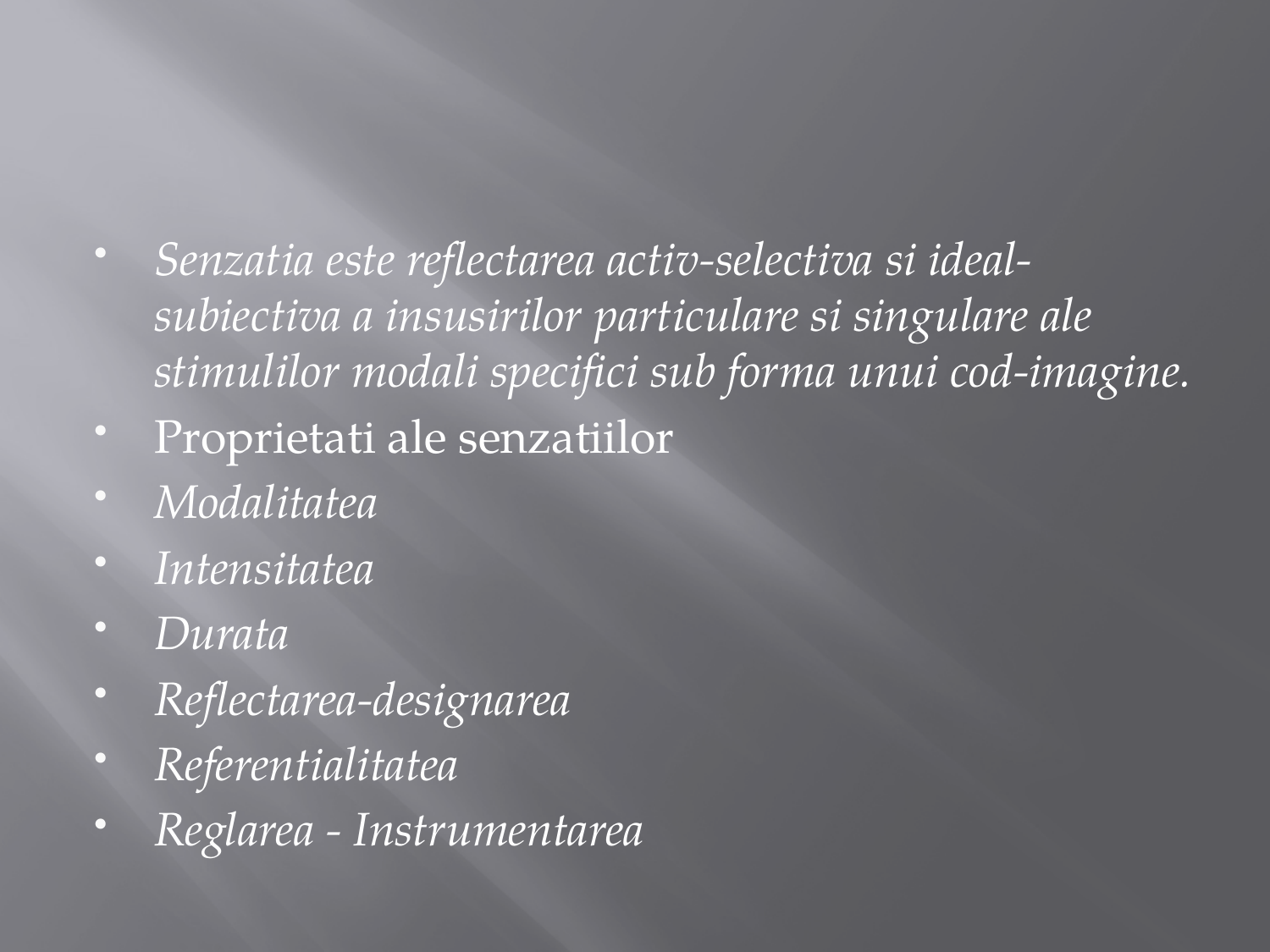

#
Senzatia este reflectarea activ-selectiva si ideal-subiectiva a insusirilor particulare si singulare ale stimulilor modali specifici sub forma unui cod-imagine.
Proprietati ale senzatiilor
Modalitatea
Intensitatea
Durata
Reflectarea-designarea
Referentialitatea
Reglarea - Instrumentarea